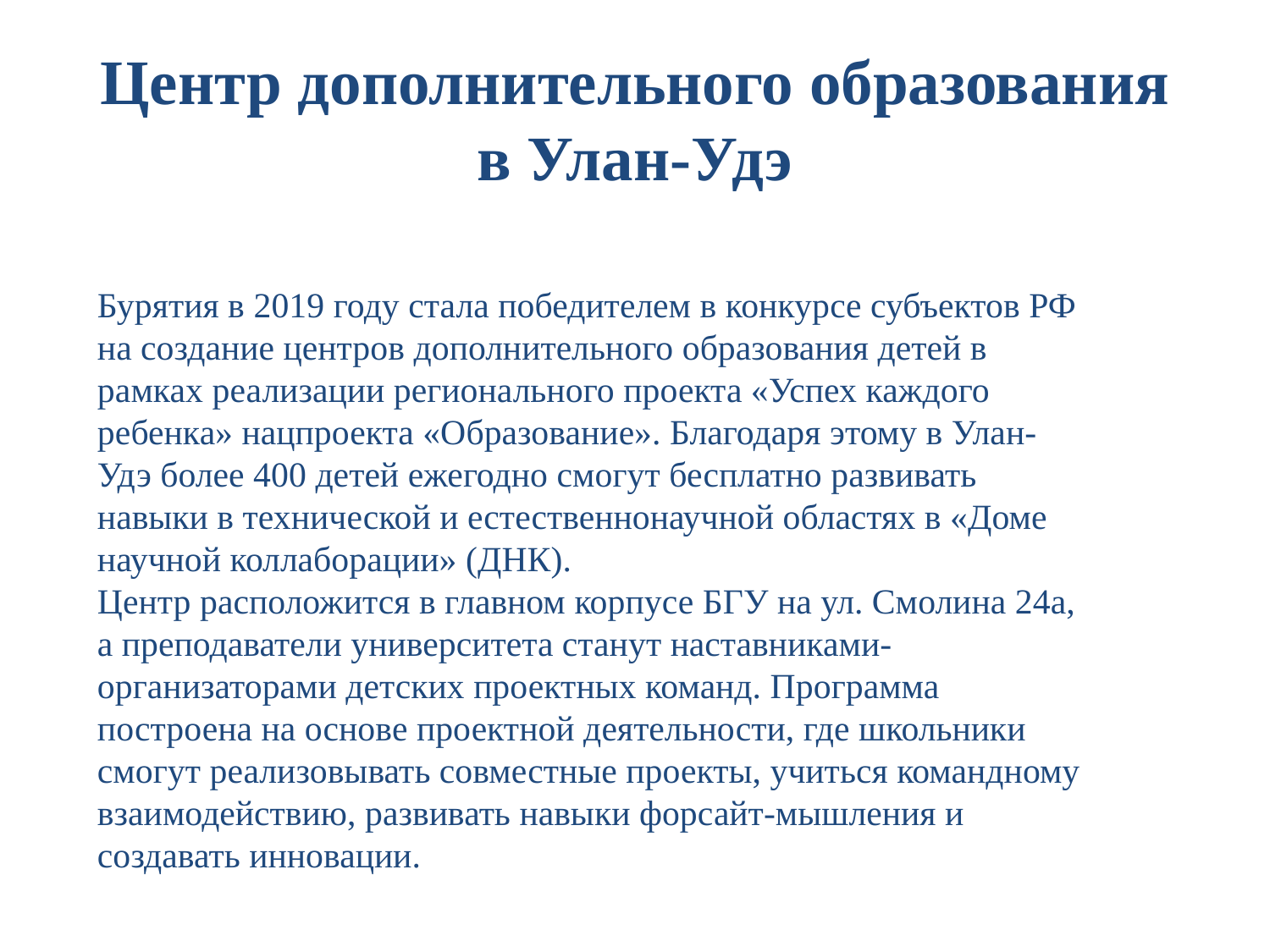

# Центр дополнительного образования в Улан-Удэ
Бурятия в 2019 году стала победителем в конкурсе субъектов РФ на создание центров дополнительного образования детей в рамках реализации регионального проекта «Успех каждого ребенка» нацпроекта «Образование». Благодаря этому в Улан-Удэ более 400 детей ежегодно смогут бесплатно развивать навыки в технической и естественнонаучной областях в «Доме научной коллаборации» (ДНК).
Центр расположится в главном корпусе БГУ на ул. Смолина 24а, а преподаватели университета станут наставниками-организаторами детских проектных команд. Программа построена на основе проектной деятельности, где школьники смогут реализовывать совместные проекты, учиться командному взаимодействию, развивать навыки форсайт-мышления и создавать инновации.